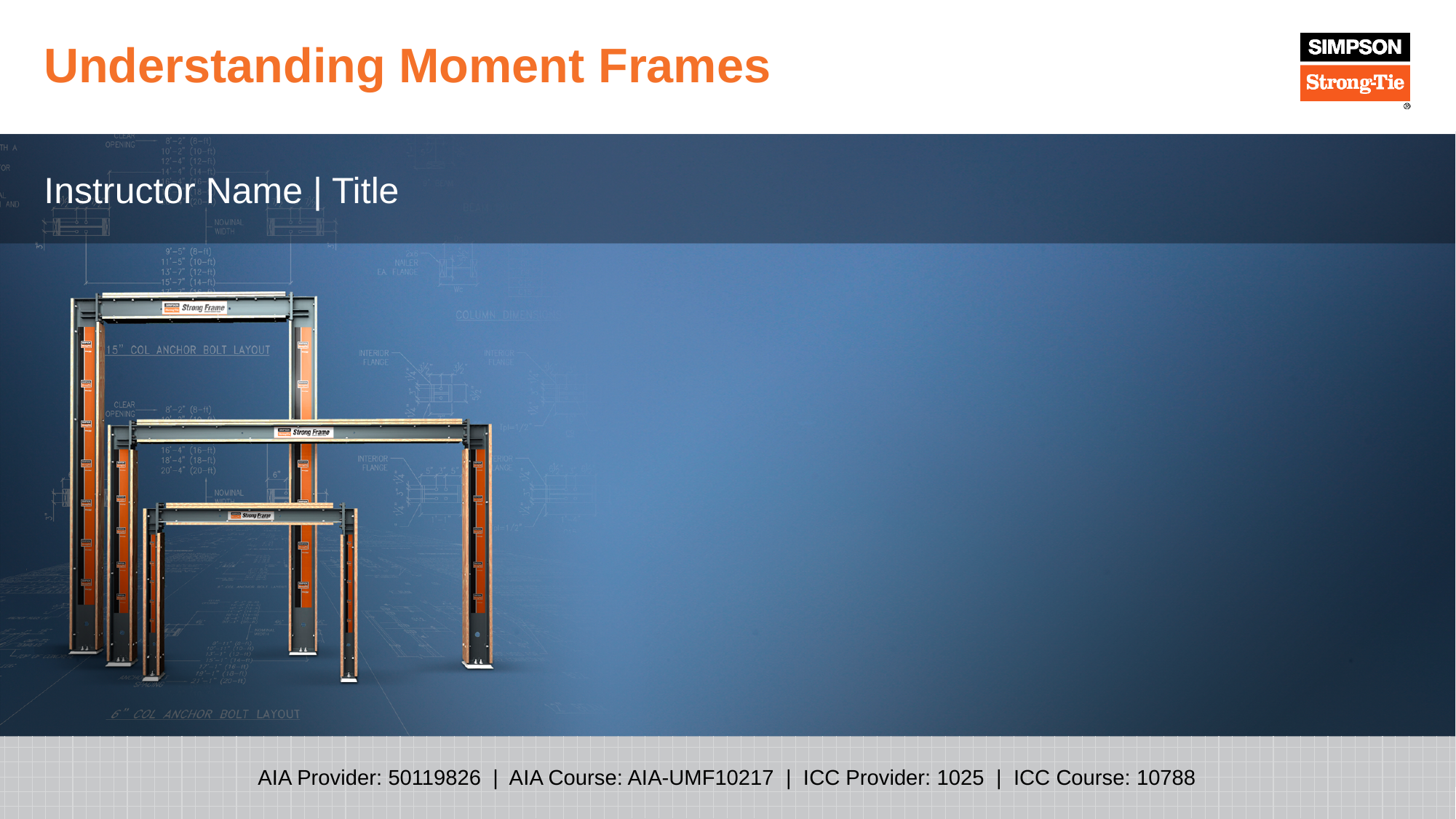

# Understanding Moment Frames
Instructor Name | Title
AIA Provider: 50119826  |  AIA Course: AIA-UMF10217  |  ICC Provider: 1025  |  ICC Course: 10788